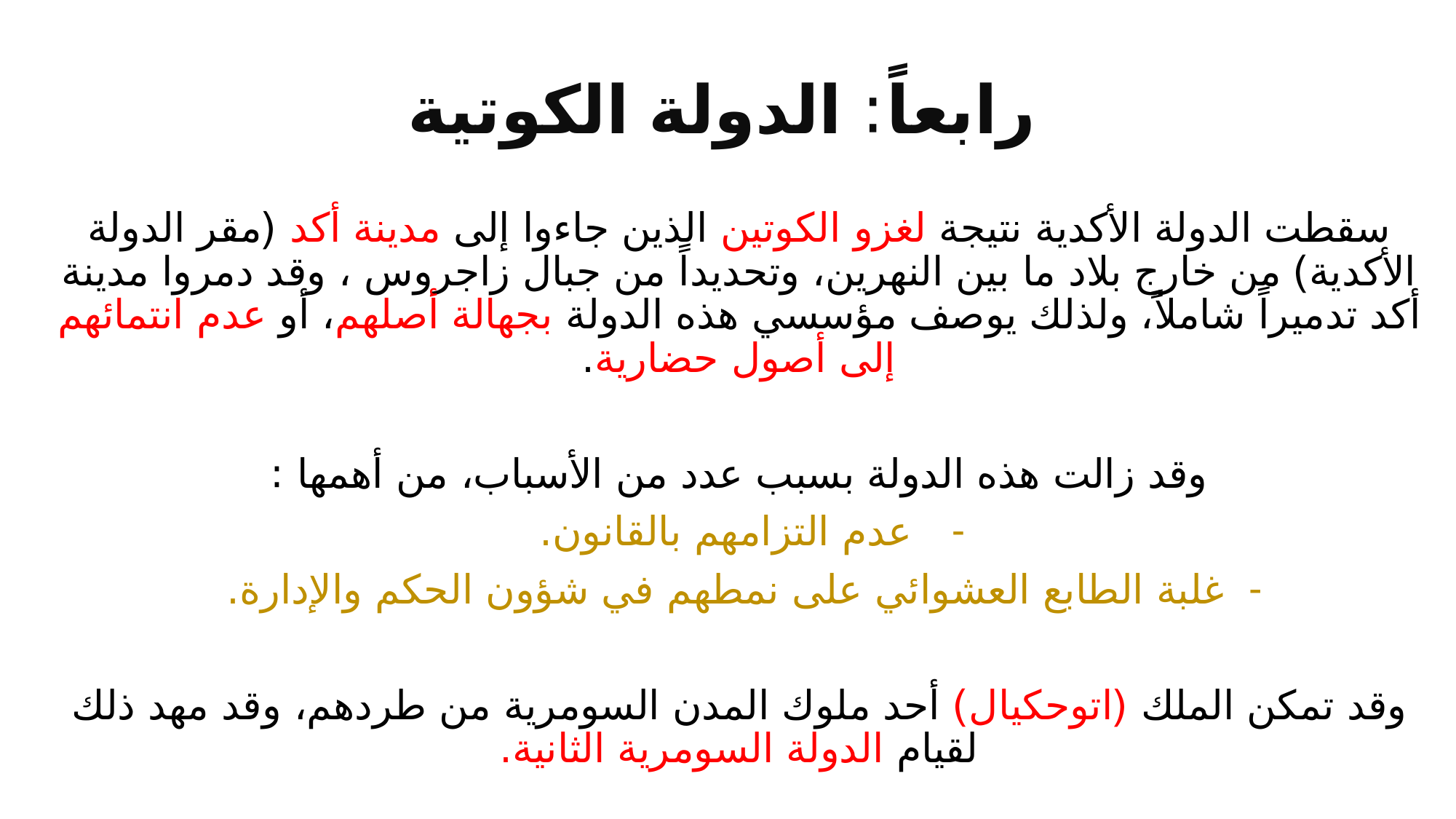

# رابعاً: الدولة الكوتية
سقطت الدولة الأكدية نتيجة لغزو الكوتين الذين جاءوا إلى مدينة أكد (مقر الدولة الأكدية) من خارج بلاد ما بين النهرين، وتحديداً من جبال زاجروس ، وقد دمروا مدينة أكد تدميراً شاملاً، ولذلك يوصف مؤسسي هذه الدولة بجهالة أصلهم، أو عدم انتمائهم إلى أصول حضارية.

وقد زالت هذه الدولة بسبب عدد من الأسباب، من أهمها :
عدم التزامهم بالقانون.
غلبة الطابع العشوائي على نمطهم في شؤون الحكم والإدارة.

وقد تمكن الملك (اتوحكيال) أحد ملوك المدن السومرية من طردهم، وقد مهد ذلك لقيام الدولة السومرية الثانية.